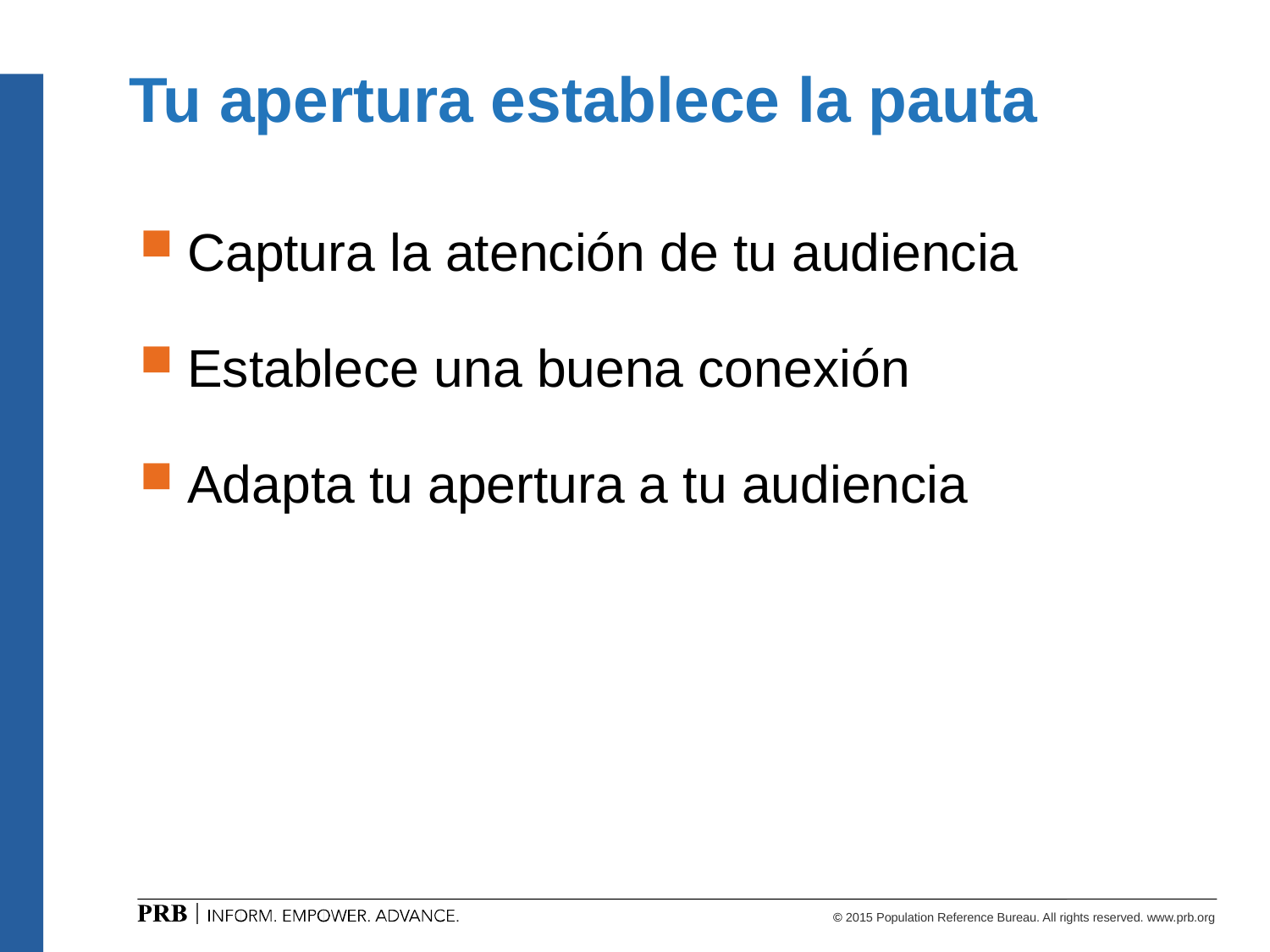

# Tu apertura establece la pauta
Captura la atención de tu audiencia
Establece una buena conexión
Adapta tu apertura a tu audiencia